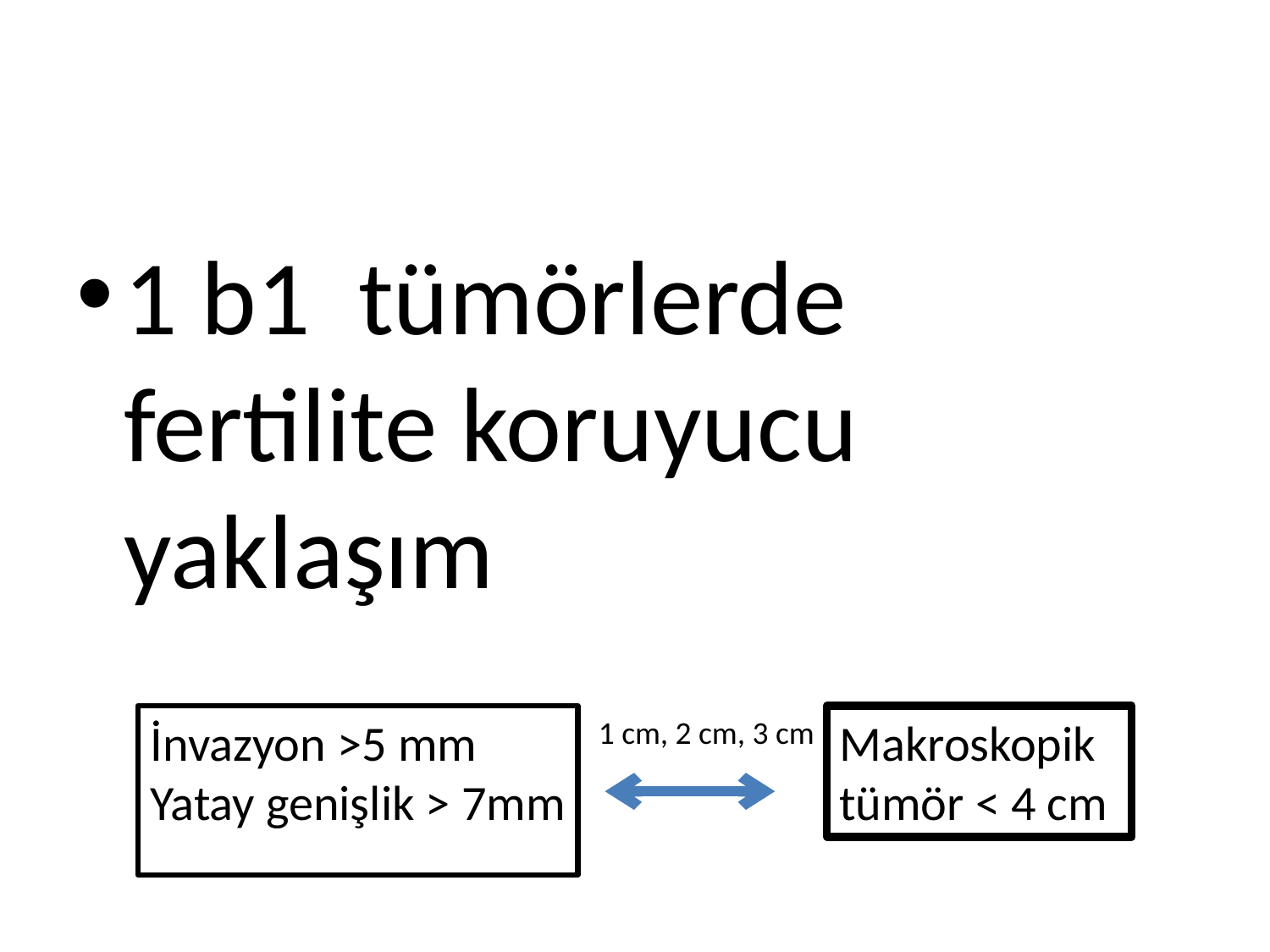

#
1 b1  tümörlerde  fertilite koruyucu yaklaşım
İnvazyon >5 mm
Yatay genişlik > 7mm

Makroskopik
tümör < 4 cm
1 cm, 2 cm, 3 cm